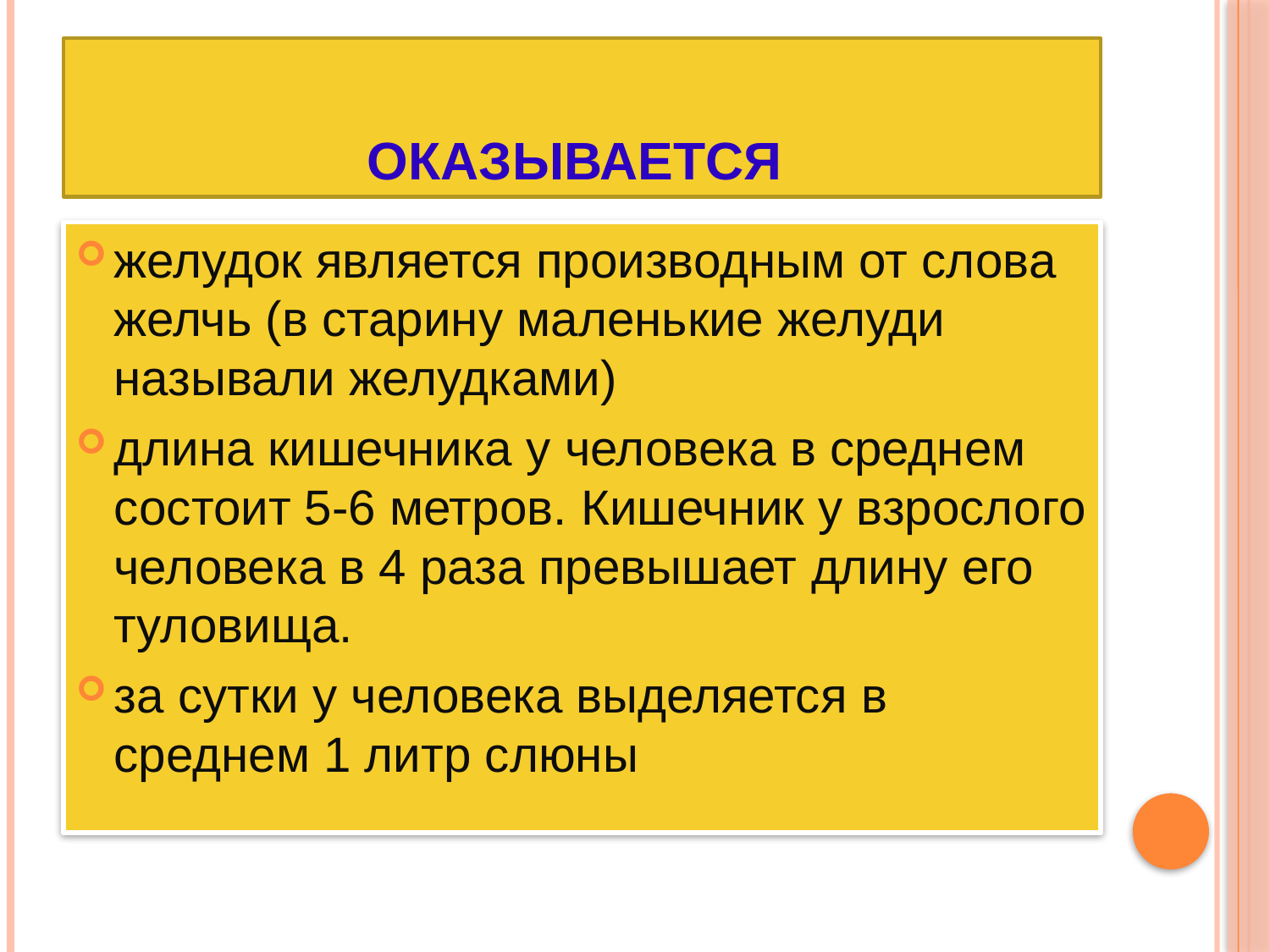

# Оказывается
желудок является производным от слова желчь (в старину маленькие желуди называли желудками)
длина кишечника у человека в среднем состоит 5-6 метров. Кишечник у взрослого человека в 4 раза превышает длину его туловища.
за сутки у человека выделяется в среднем 1 литр слюны